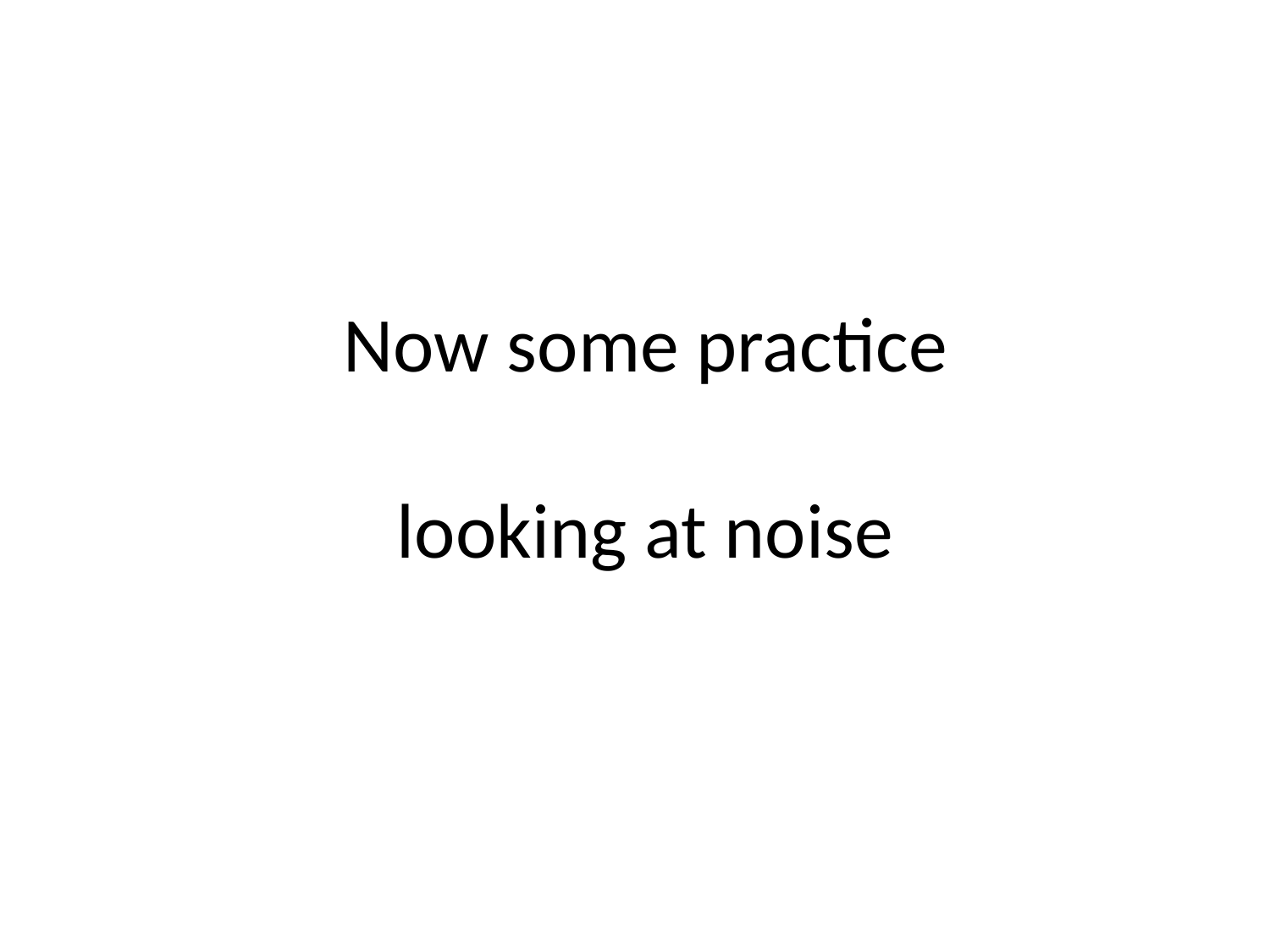

# Now some practice looking at noise